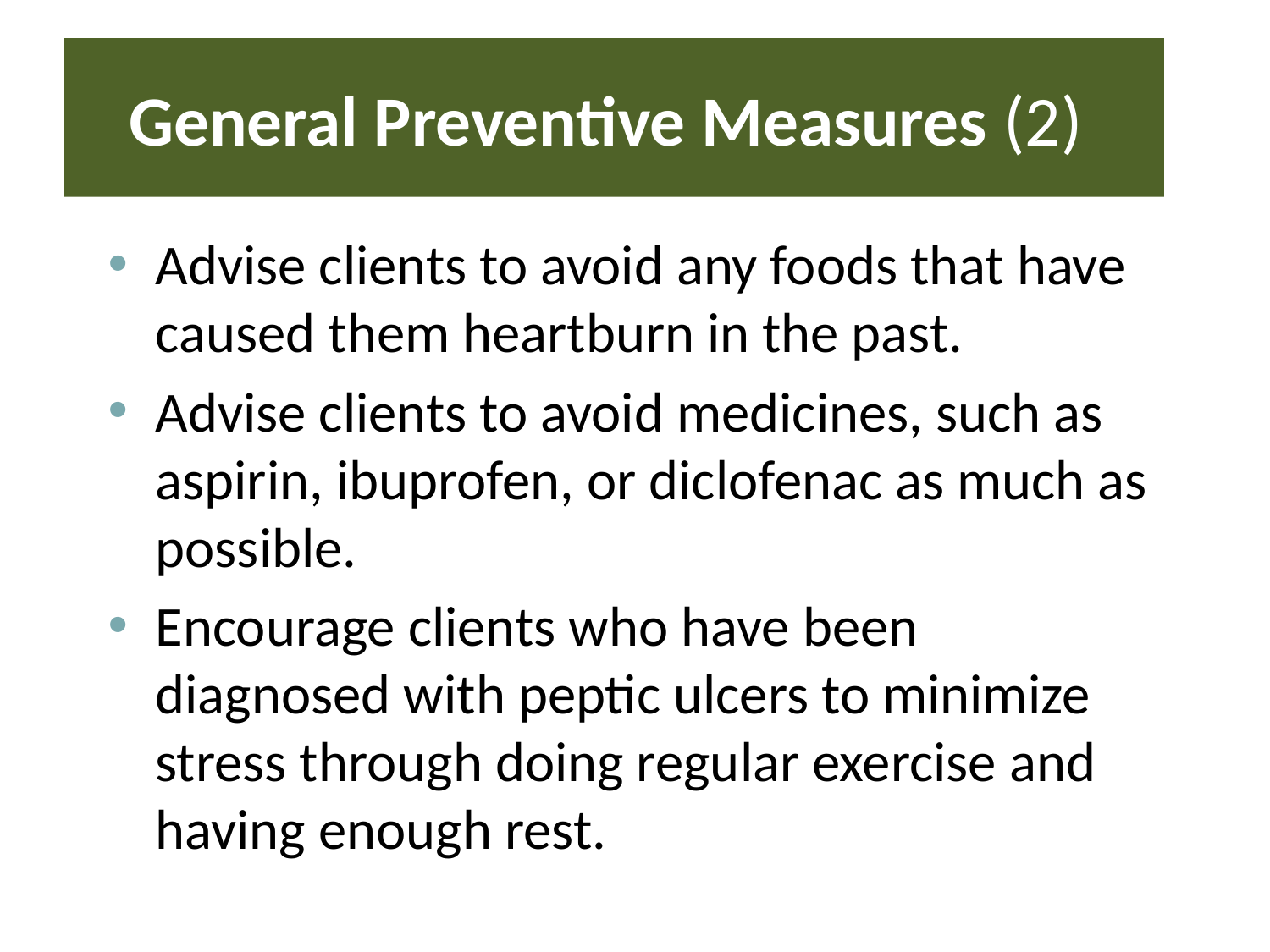

# General Preventive Measures (2)
Advise clients to avoid any foods that have caused them heartburn in the past.
Advise clients to avoid medicines, such as aspirin, ibuprofen, or diclofenac as much as possible.
Encourage clients who have been diagnosed with peptic ulcers to minimize stress through doing regular exercise and having enough rest.